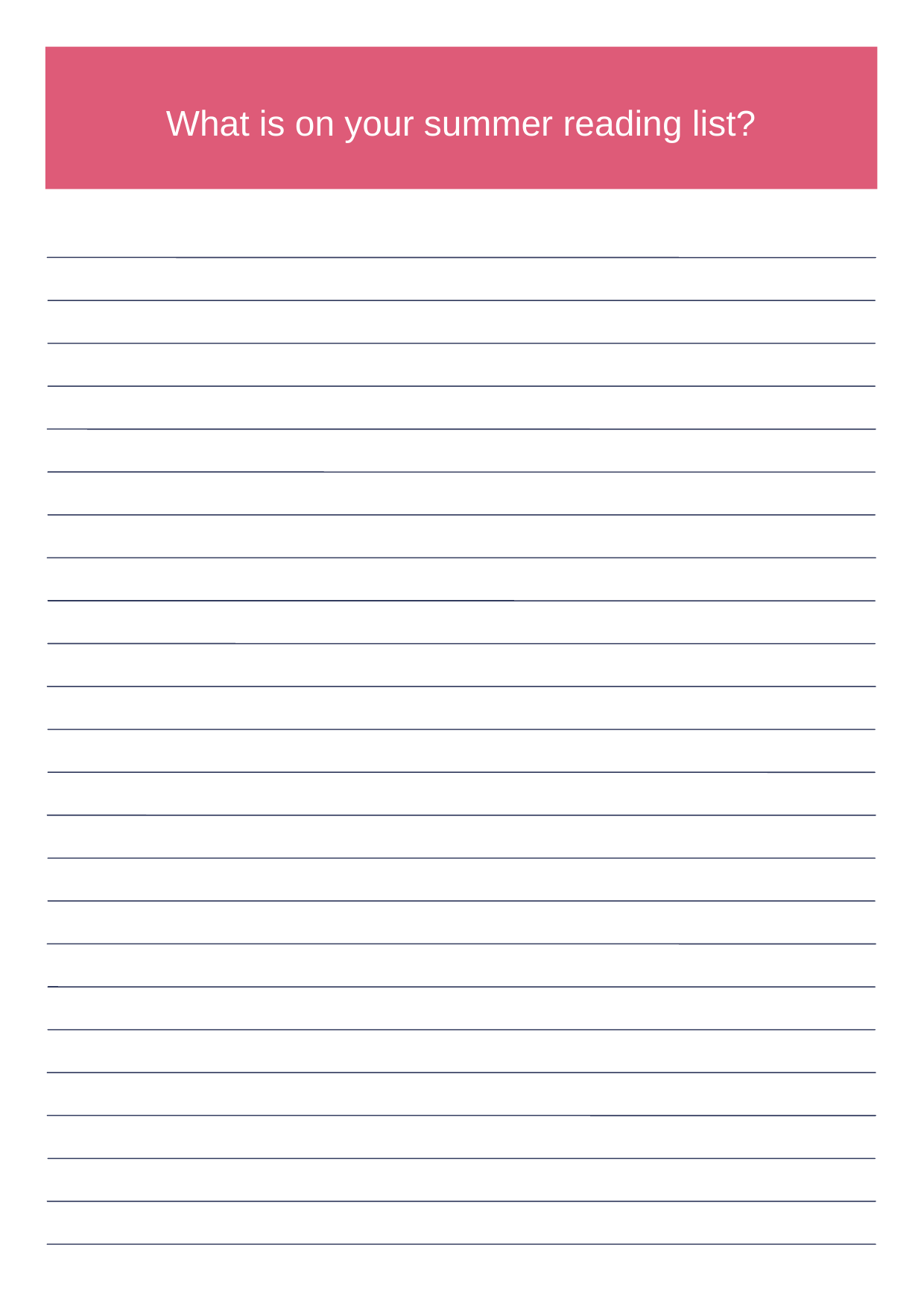

What is on your summer reading list?